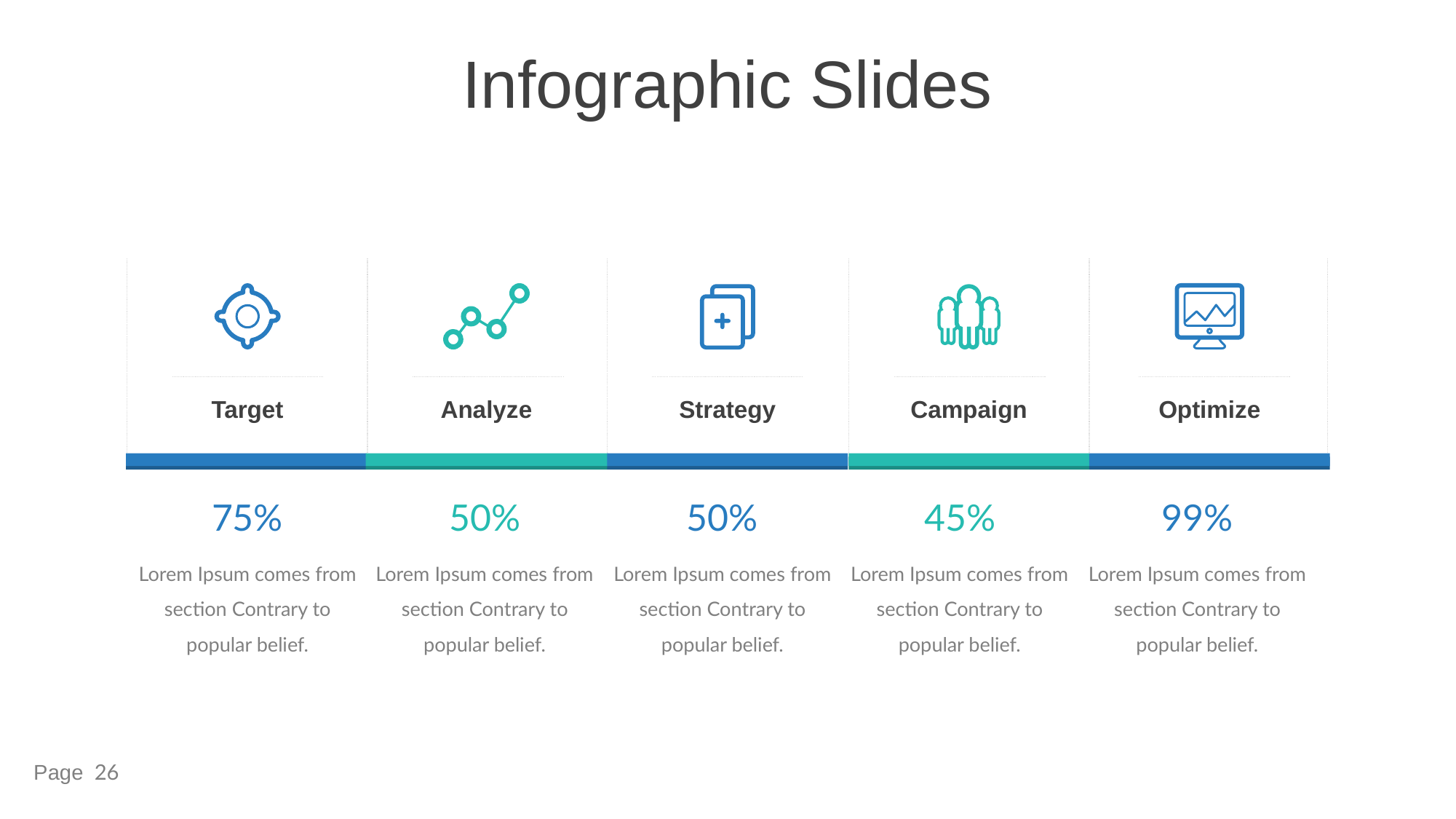

Infographic Slides

Target
Analyze
Strategy
Campaign
Optimize

75%
50%
50%
45%
99%
Lorem Ipsum comes from section Contrary to popular belief.
Lorem Ipsum comes from section Contrary to popular belief.
Lorem Ipsum comes from section Contrary to popular belief.
Lorem Ipsum comes from section Contrary to popular belief.
Lorem Ipsum comes from section Contrary to popular belief.